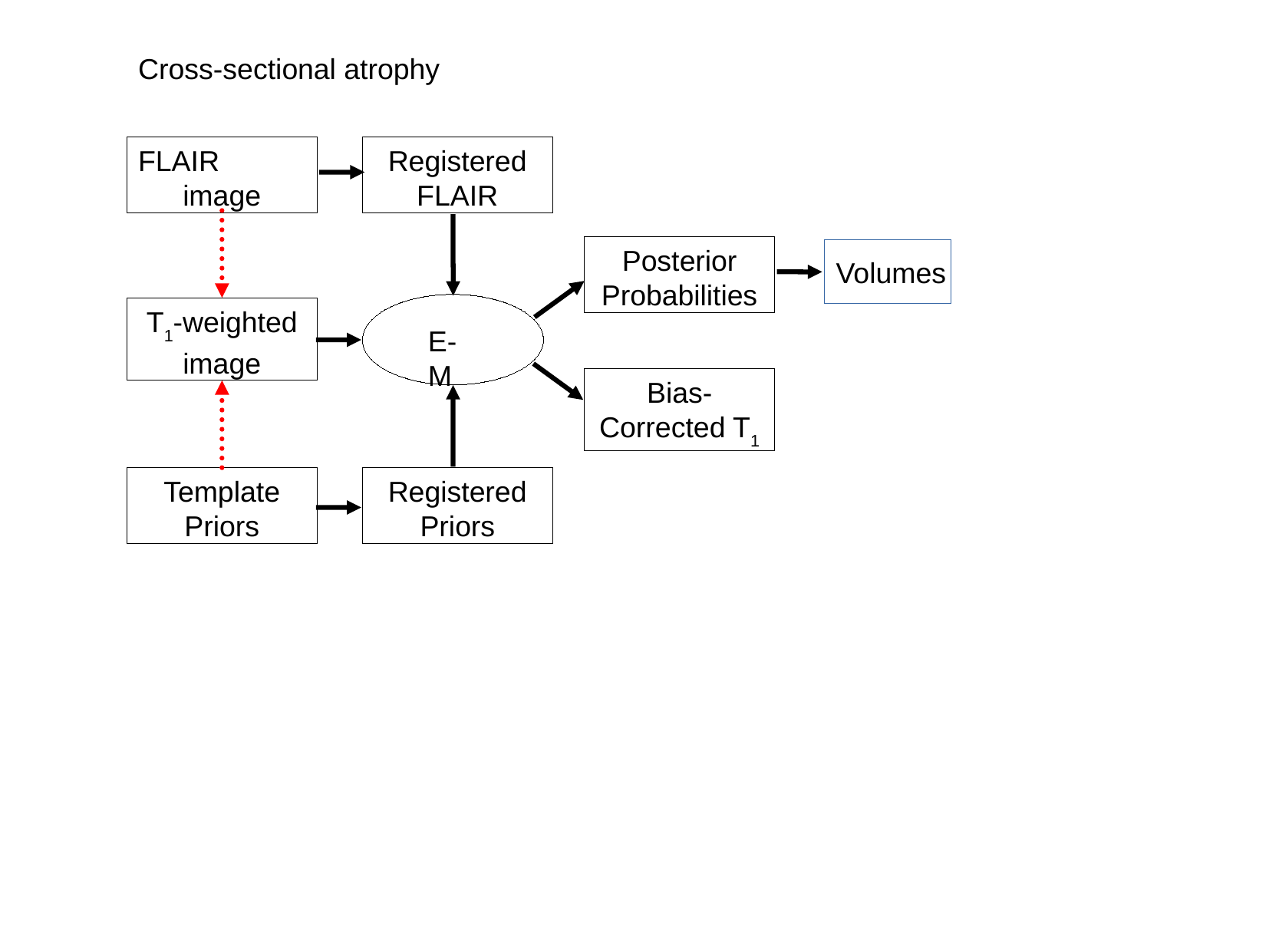

Cross-sectional atrophy
FLAIR
image
Registered
FLAIR

Posterior
Probabilities

Volumes

T1-weighted image
E-M

Bias-Corrected T1

Template Priors
Registered
Priors